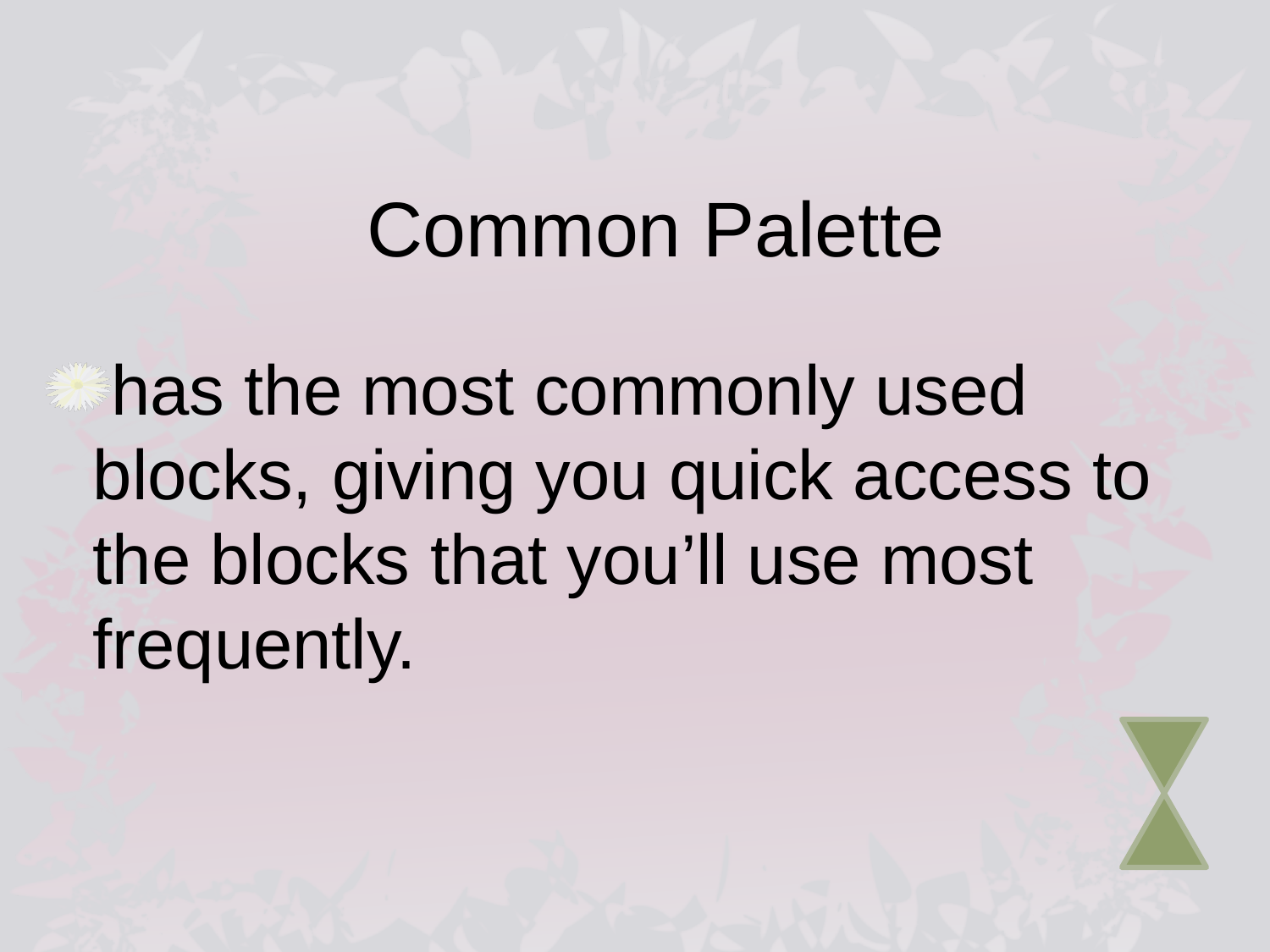

# Common Palette

has the most commonly used blocks, giving you quick access to the blocks that you’ll use most frequently.